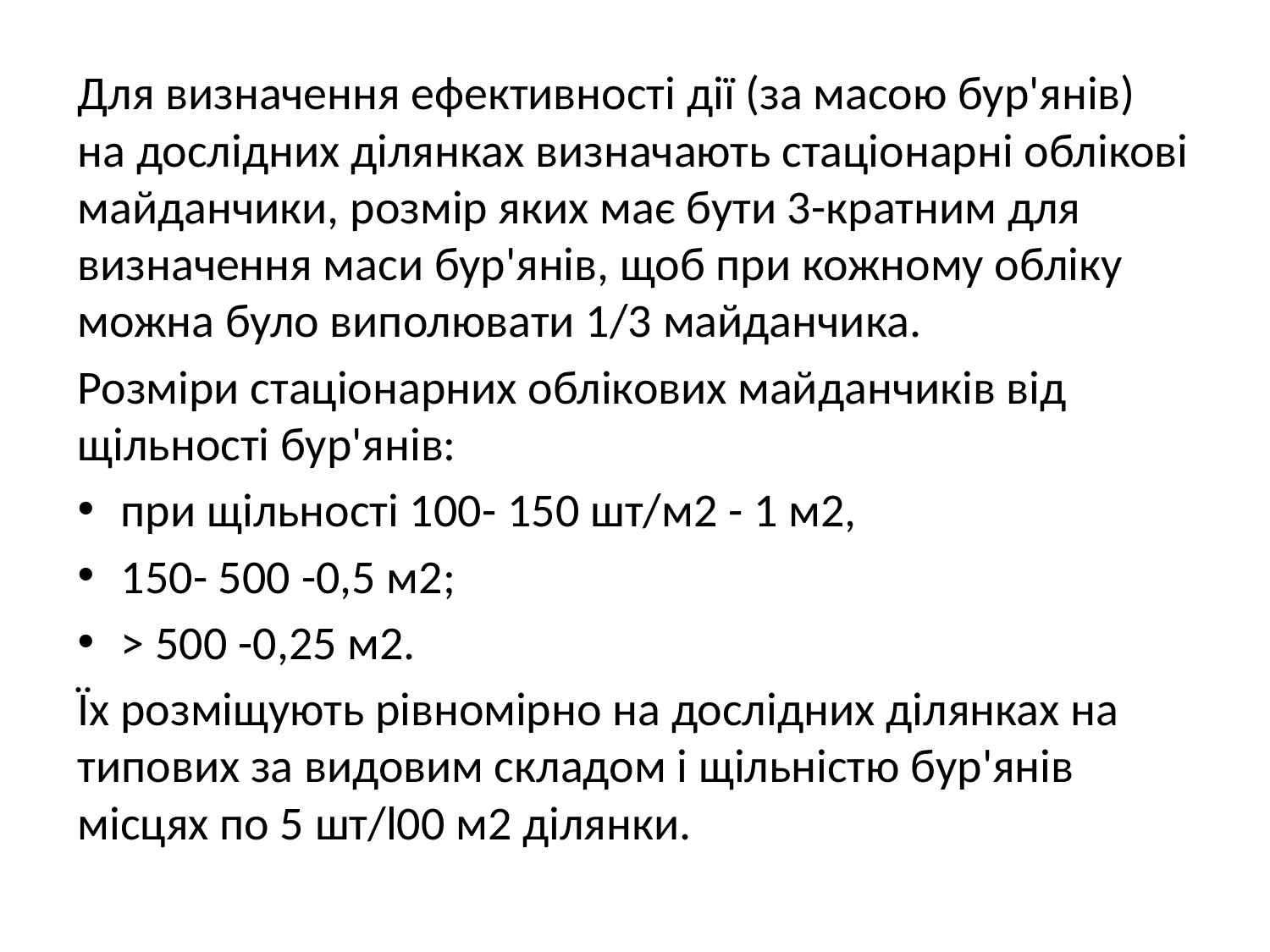

Для визначення ефективності дії (за масою бур'янів) на дослідних ділянках визначають стаціонарні облікові майданчики, розмір яких має бути 3-кратним для визначення маси бур'янів, щоб при кожному обліку можна було виполювати 1/3 майданчика.
Розміри стаціонарних облікових майданчиків від щільності бур'янів:
при щільності 100- 150 шт/м2 - 1 м2,
150- 500 -0,5 м2;
> 500 -0,25 м2.
Їх розміщують рівномірно на дослідних ділянках на типових за видовим складом і щільністю бур'янів місцях по 5 шт/l00 м2 ділянки.